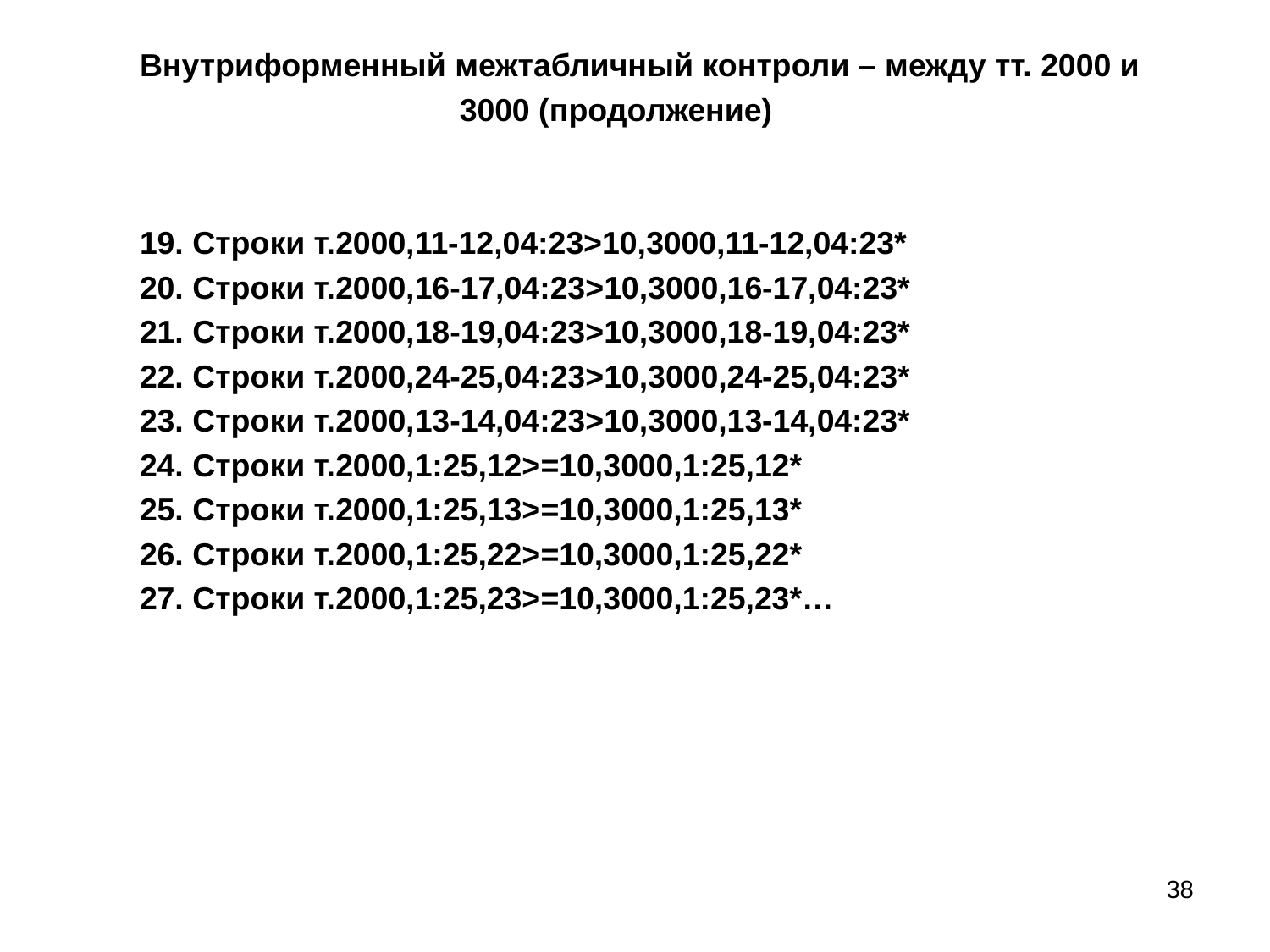

# Внутриформенный межтабличный контроли – между тт. 2000 и
                                    3000 (продолжение)

19. Строки т.2000,11-12,04:23>10,3000,11-12,04:23*
20. Строки т.2000,16-17,04:23>10,3000,16-17,04:23*
21. Строки т.2000,18-19,04:23>10,3000,18-19,04:23*
22. Строки т.2000,24-25,04:23>10,3000,24-25,04:23*
23. Строки т.2000,13-14,04:23>10,3000,13-14,04:23*
24. Строки т.2000,1:25,12>=10,3000,1:25,12*
25. Строки т.2000,1:25,13>=10,3000,1:25,13*
26. Строки т.2000,1:25,22>=10,3000,1:25,22*
27. Строки т.2000,1:25,23>=10,3000,1:25,23*…

38